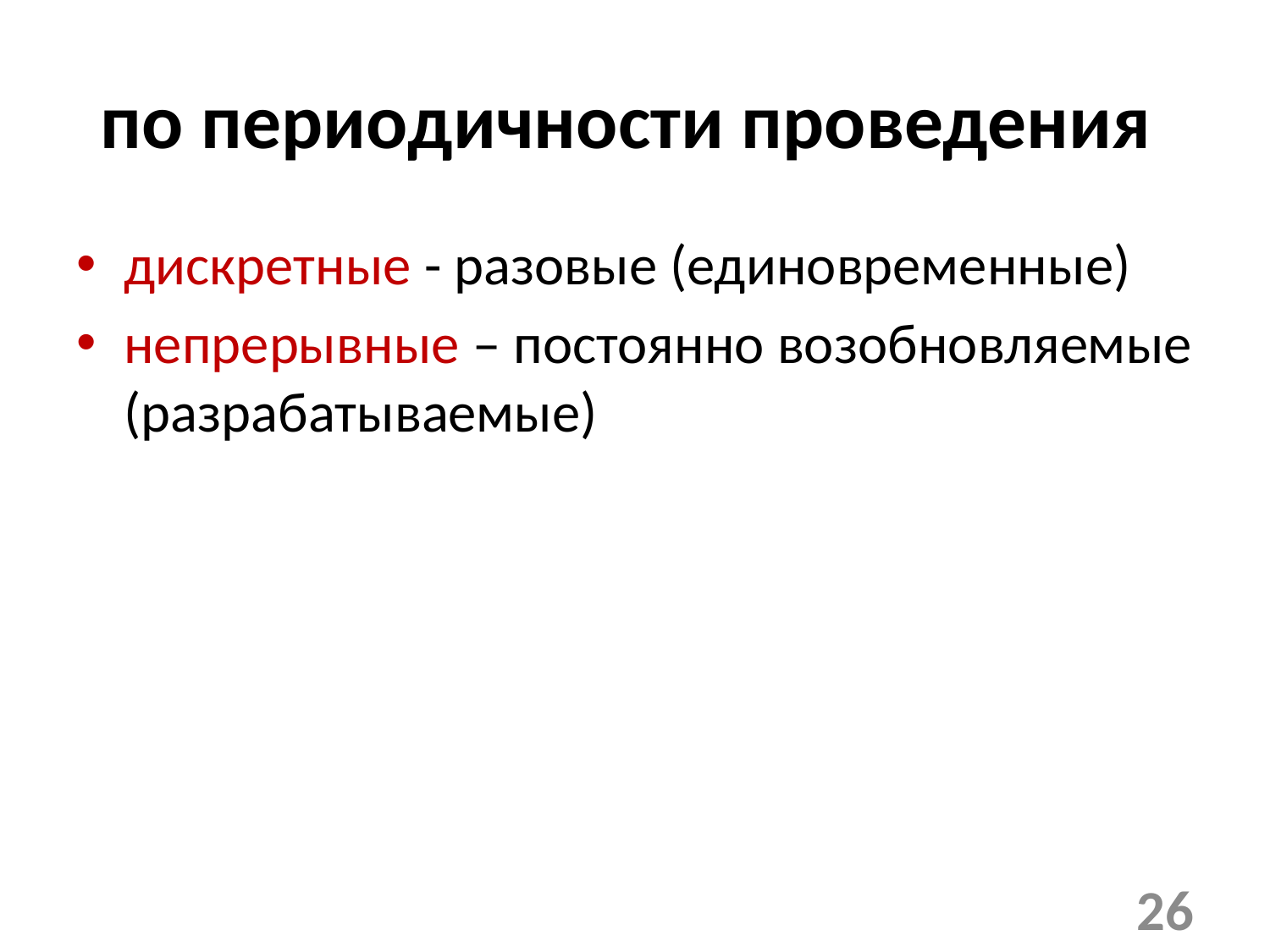

# по периодичности проведения
дискретные - разовые (единовременные)
непрерывные – постоянно возобновляемые (разрабатываемые)

26